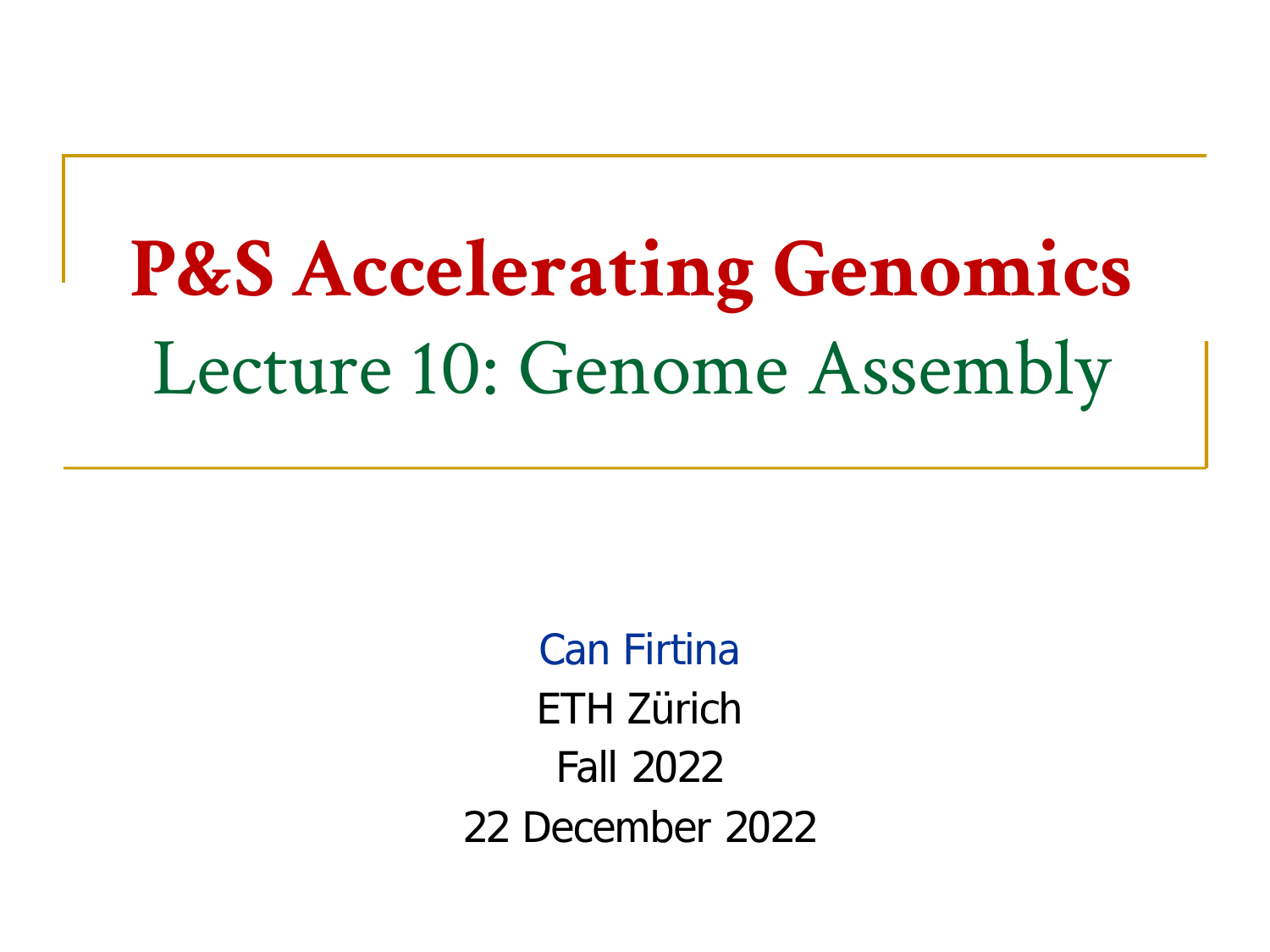

# P&S Accelerating Genomics Lecture 10: Genome Assembly

Can Firtina
ETH Zürich
Fall 2022
22 December 2022